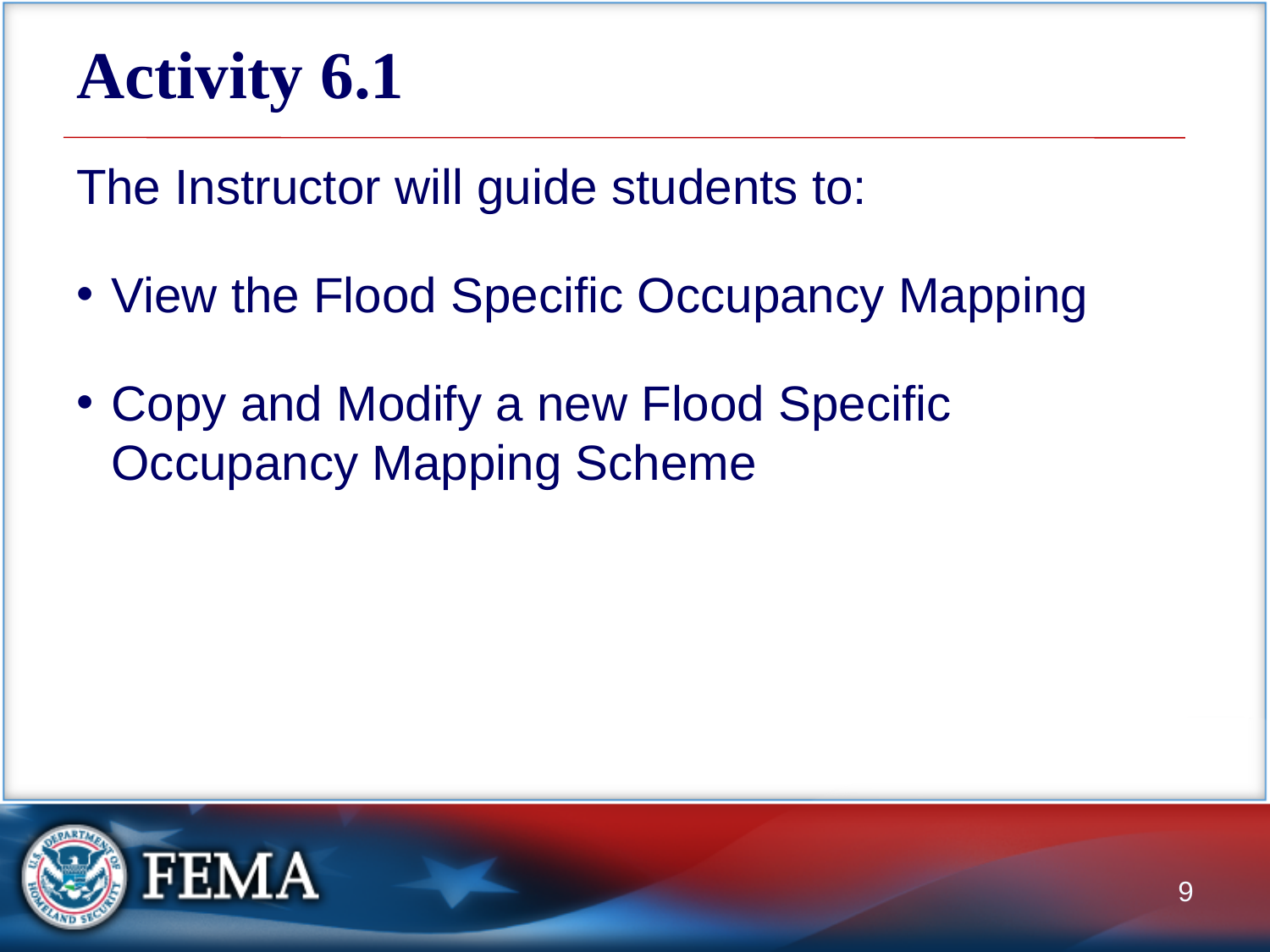

# Activity 6.1
The Instructor will guide students to:
View the Flood Specific Occupancy Mapping
Copy and Modify a new Flood Specific Occupancy Mapping Scheme
9